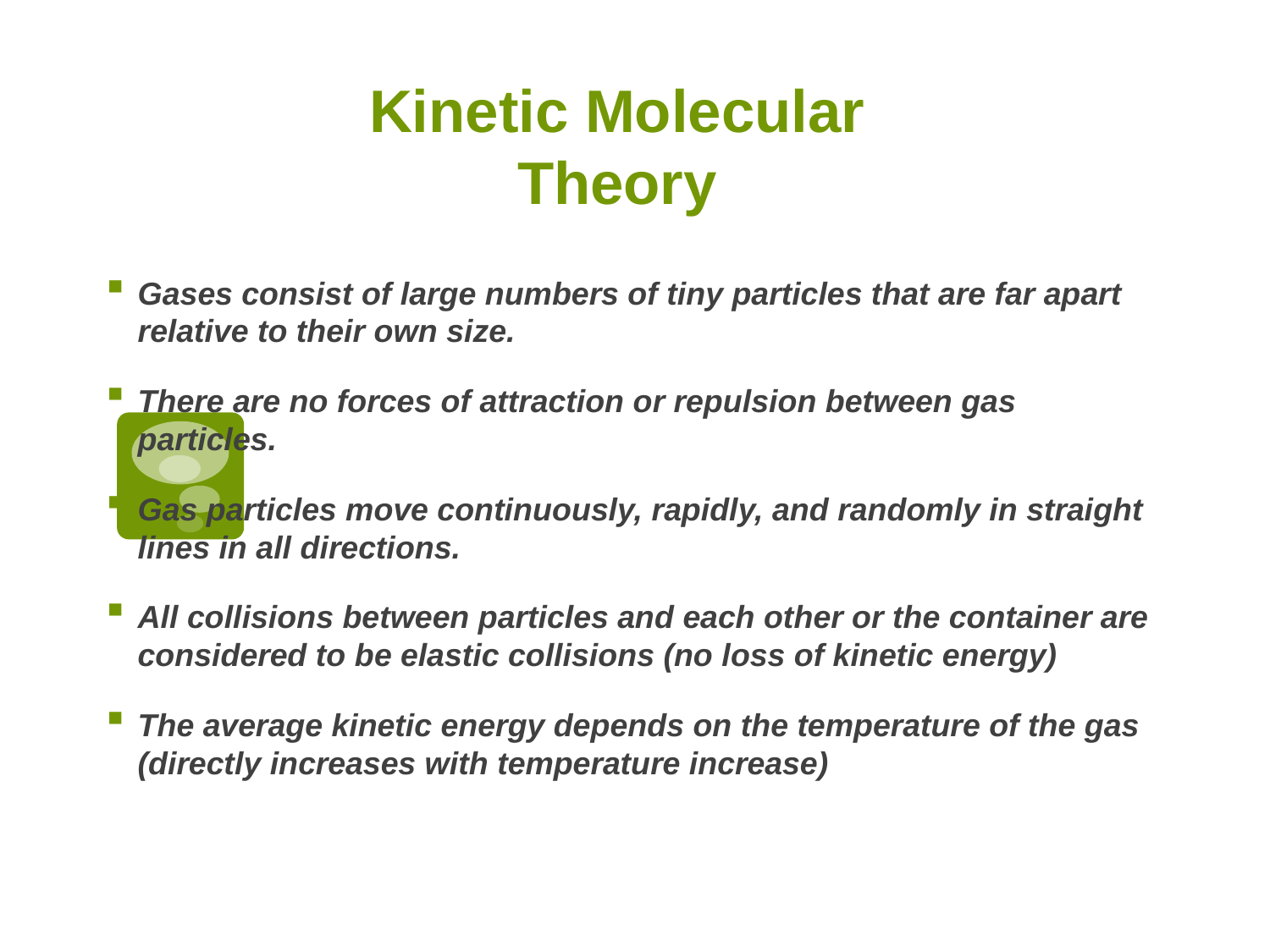

# Kinetic Molecular Theory
Gases consist of large numbers of tiny particles that are far apart relative to their own size.
There are no forces of attraction or repulsion between gas particles.
Gas particles move continuously, rapidly, and randomly in straight lines in all directions.
All collisions between particles and each other or the container are considered to be elastic collisions (no loss of kinetic energy)
The average kinetic energy depends on the temperature of the gas  (directly increases with temperature increase)